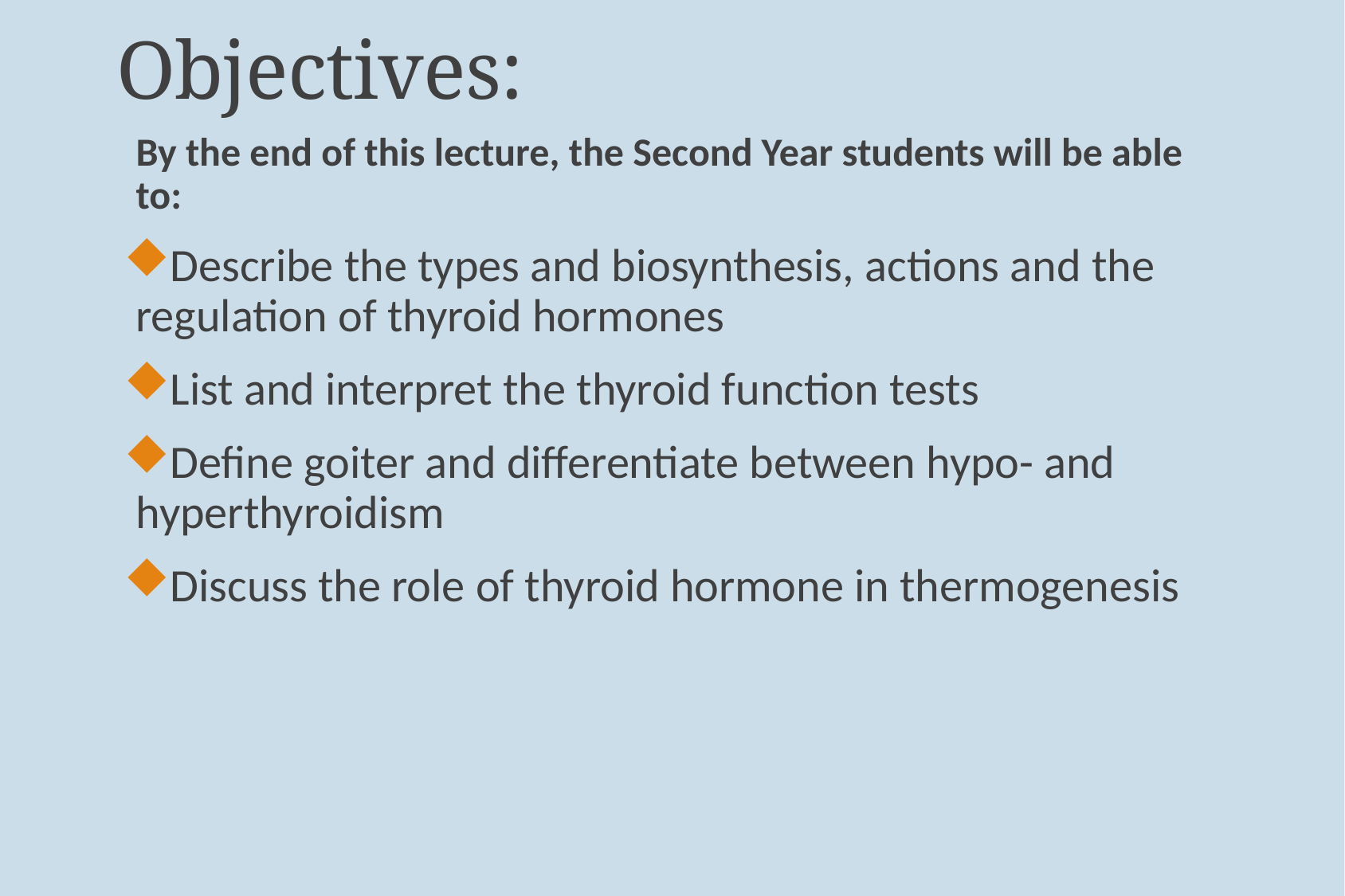

# Objectives:
By the end of this lecture, the Second Year students will be able to:
Describe the types and biosynthesis, actions and the regulation of thyroid hormones
List and interpret the thyroid function tests
Define goiter and differentiate between hypo- and hyperthyroidism
Discuss the role of thyroid hormone in thermogenesis